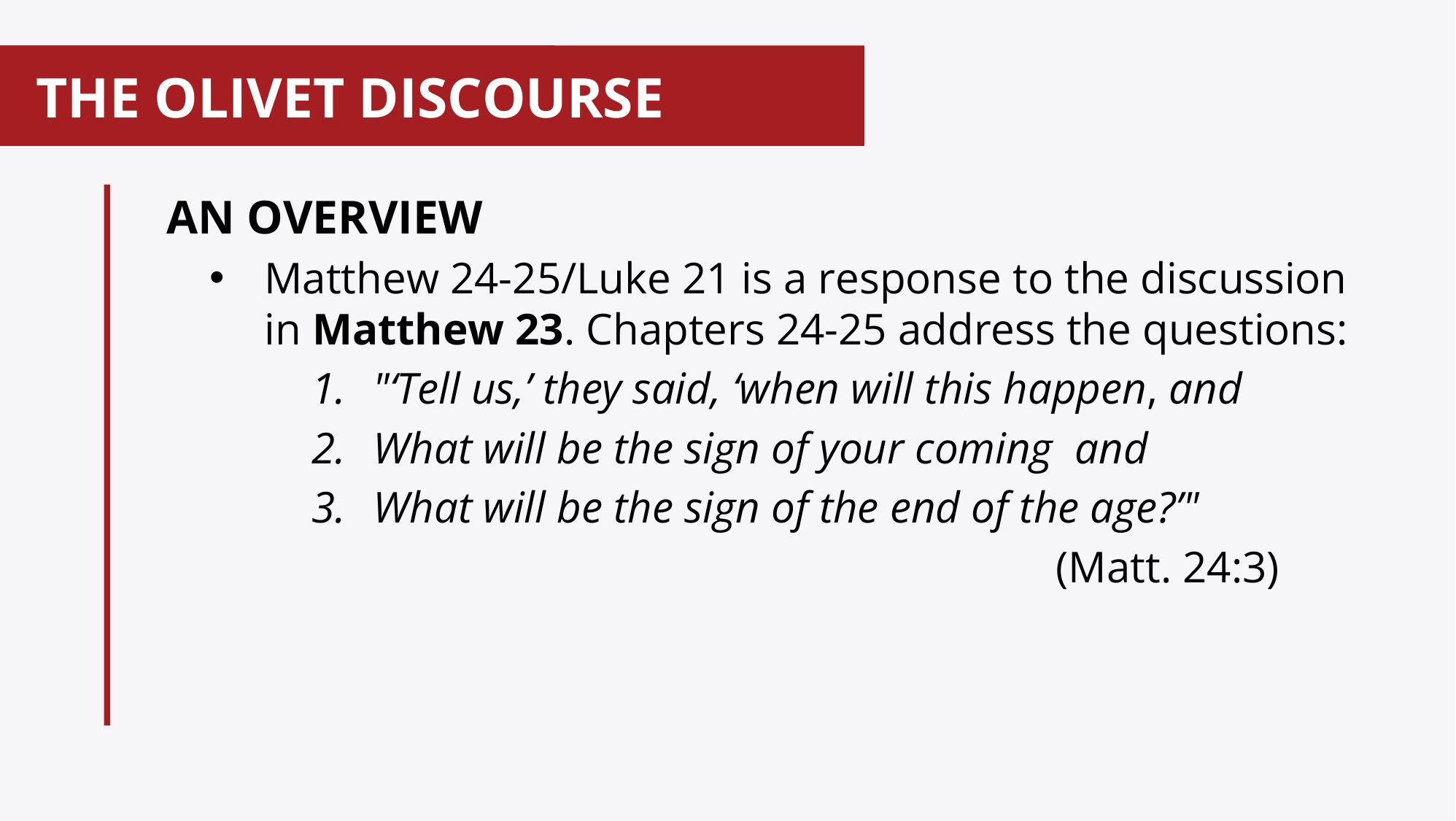

THE OLIVET DISCOURSE
#
 AN OVERVIEW
Matthew 24-25/Luke 21 is a response to the discussion in Matthew 23. Chapters 24-25 address the questions:
"‘Tell us,’ they said, ‘when will this happen, and
What will be the sign of your coming  and
What will be the sign of the end of the age?’"
                                                                                 (Matt. 24:3)